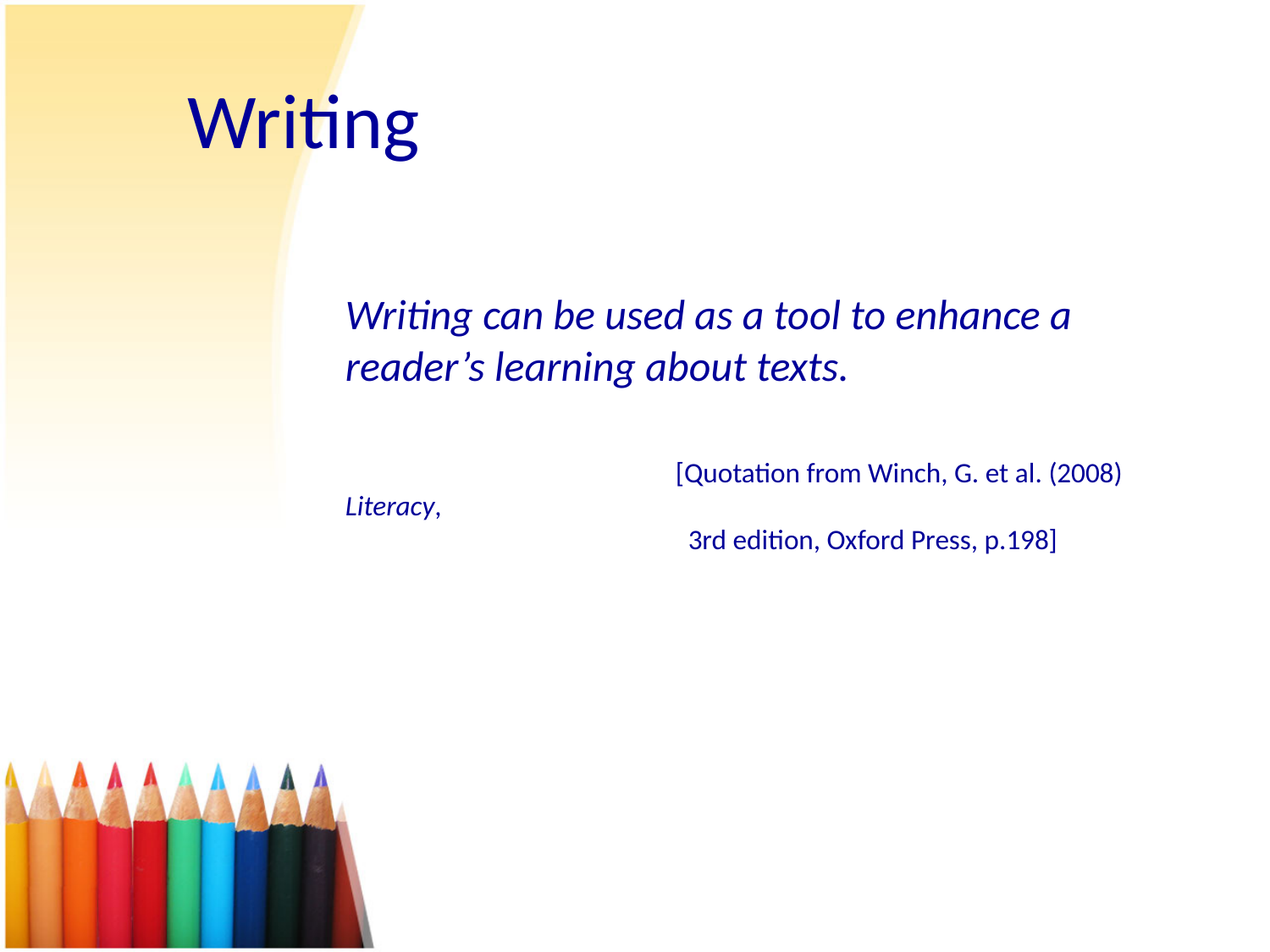

# Writing

     Writing can be used as a tool to enhance a reader’s learning about texts.

      			            [Quotation from Winch, G. et al. (2008) Literacy,
		              3rd edition, Oxford Press, p.198]